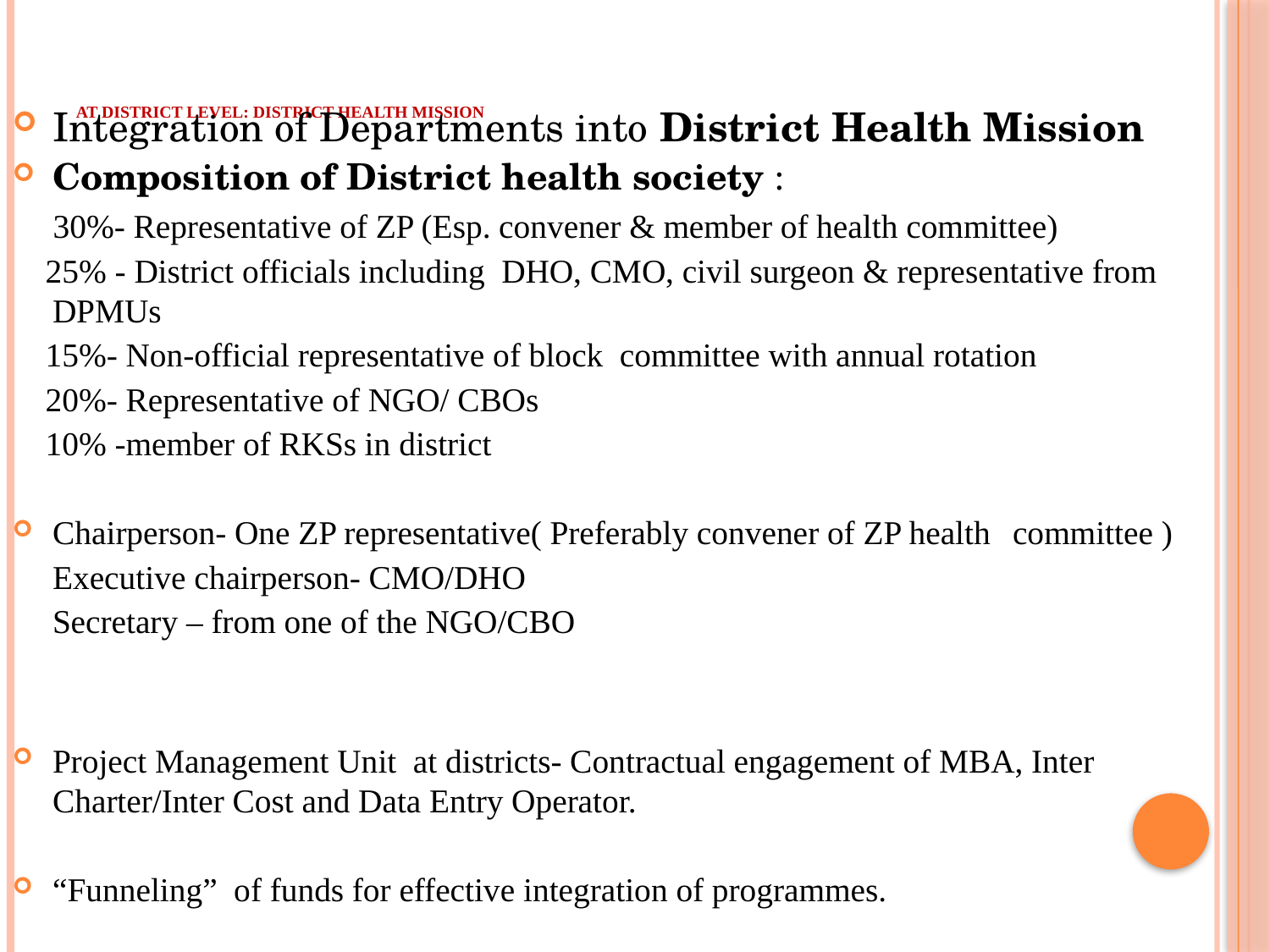

Integration of Departments into District Health Mission
Composition of District health society :
    30%- Representative of ZP (Esp. convener & member of health committee)
    25% - District officials including  DHO, CMO, civil surgeon & representative from DPMUs
    15%- Non-official representative of block  committee with annual rotation
    20%- Representative of NGO/ CBOs
    10% -member of RKSs in district

Chairperson- One ZP representative( Preferably convener of ZP health 			committee )
	Executive chairperson- CMO/DHO
	Secretary – from one of the NGO/CBO

Project Management Unit  at districts- Contractual engagement of MBA, Inter Charter/Inter Cost and Data Entry Operator.

“Funneling”  of funds for effective integration of programmes.
# At District level: District Health Mission